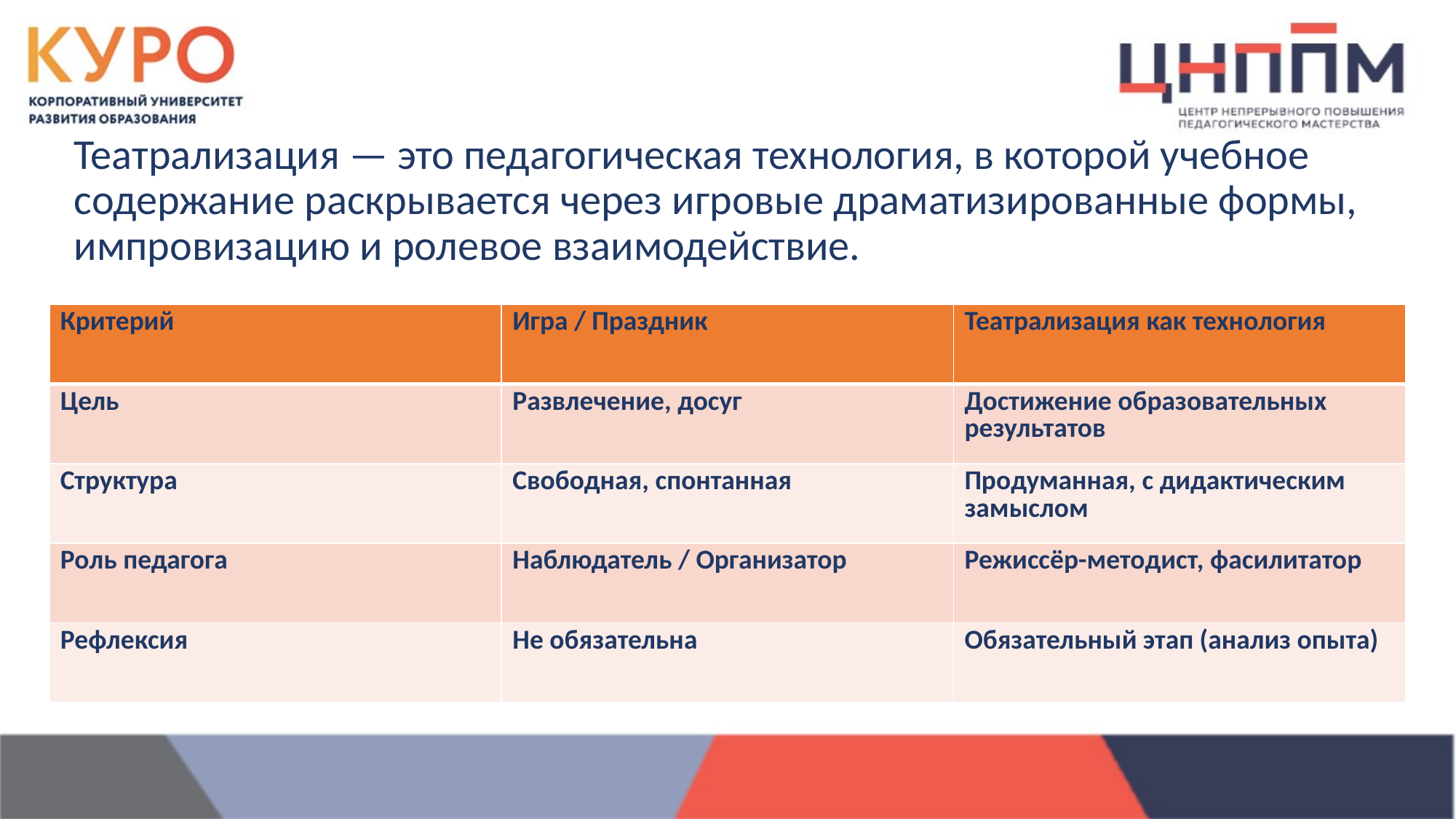

Театрализация — это педагогическая технология, в которой учебное содержание раскрывается через игровые драматизированные формы, импровизацию и ролевое взаимодействие.
| Критерий | Игра / Праздник | Театрализация как технология |
| --- | --- | --- |
| Цель | Развлечение, досуг | Достижение образовательных результатов |
| Структура | Свободная, спонтанная | Продуманная, с дидактическим замыслом |
| Роль педагога | Наблюдатель / Организатор | Режиссёр-методист, фасилитатор |
| Рефлексия | Не обязательна | Обязательный этап (анализ опыта) |